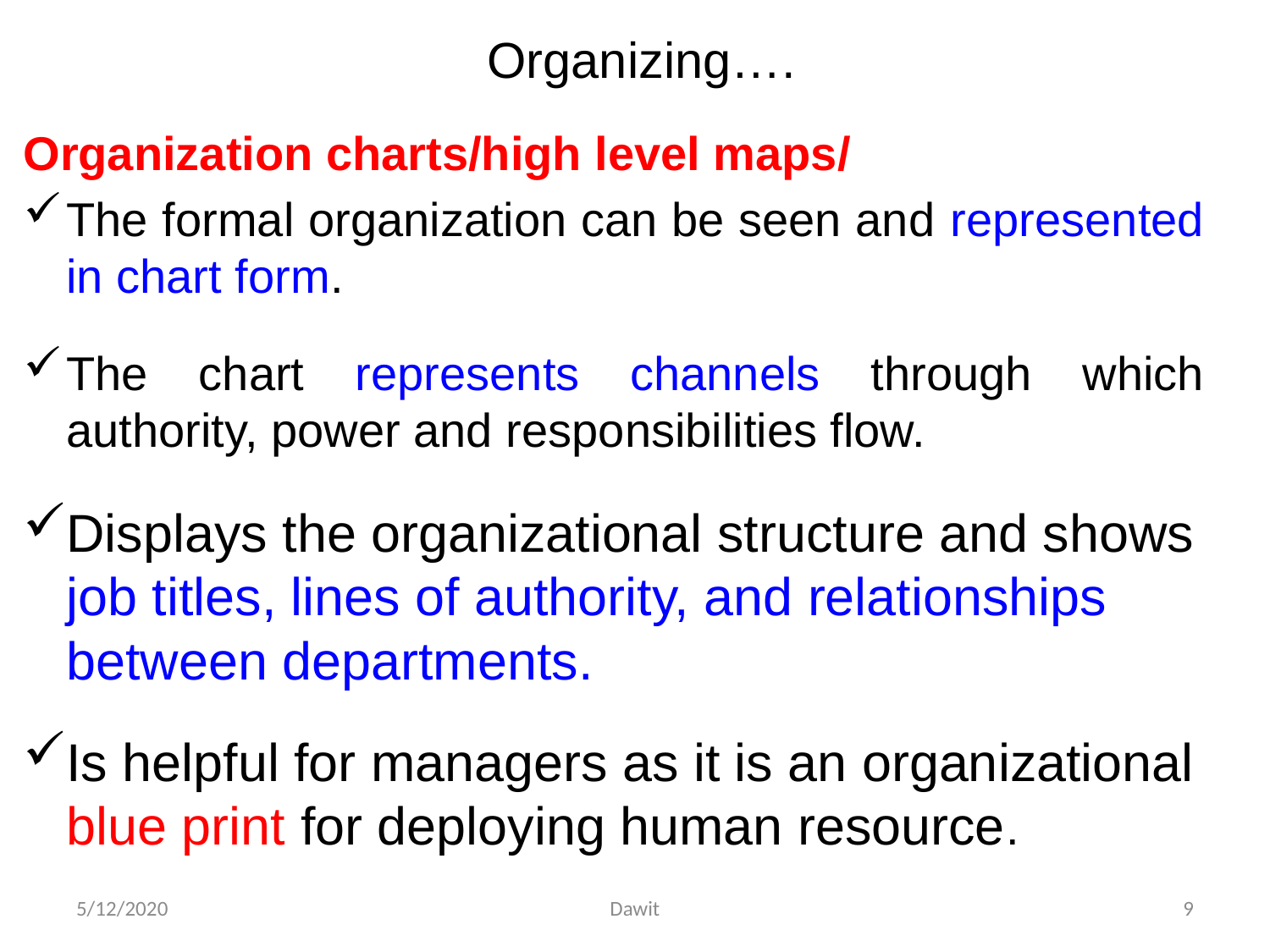

# Organizing….
Organization charts/high level maps/
The formal organization can be seen and represented in chart form.

The chart represents channels through which authority, power and responsibilities flow.

Displays the organizational structure and shows job titles, lines of authority, and relationships between departments.

Is helpful for managers as it is an organizational blue print for deploying human resource.
5/12/2020
Dawit
9